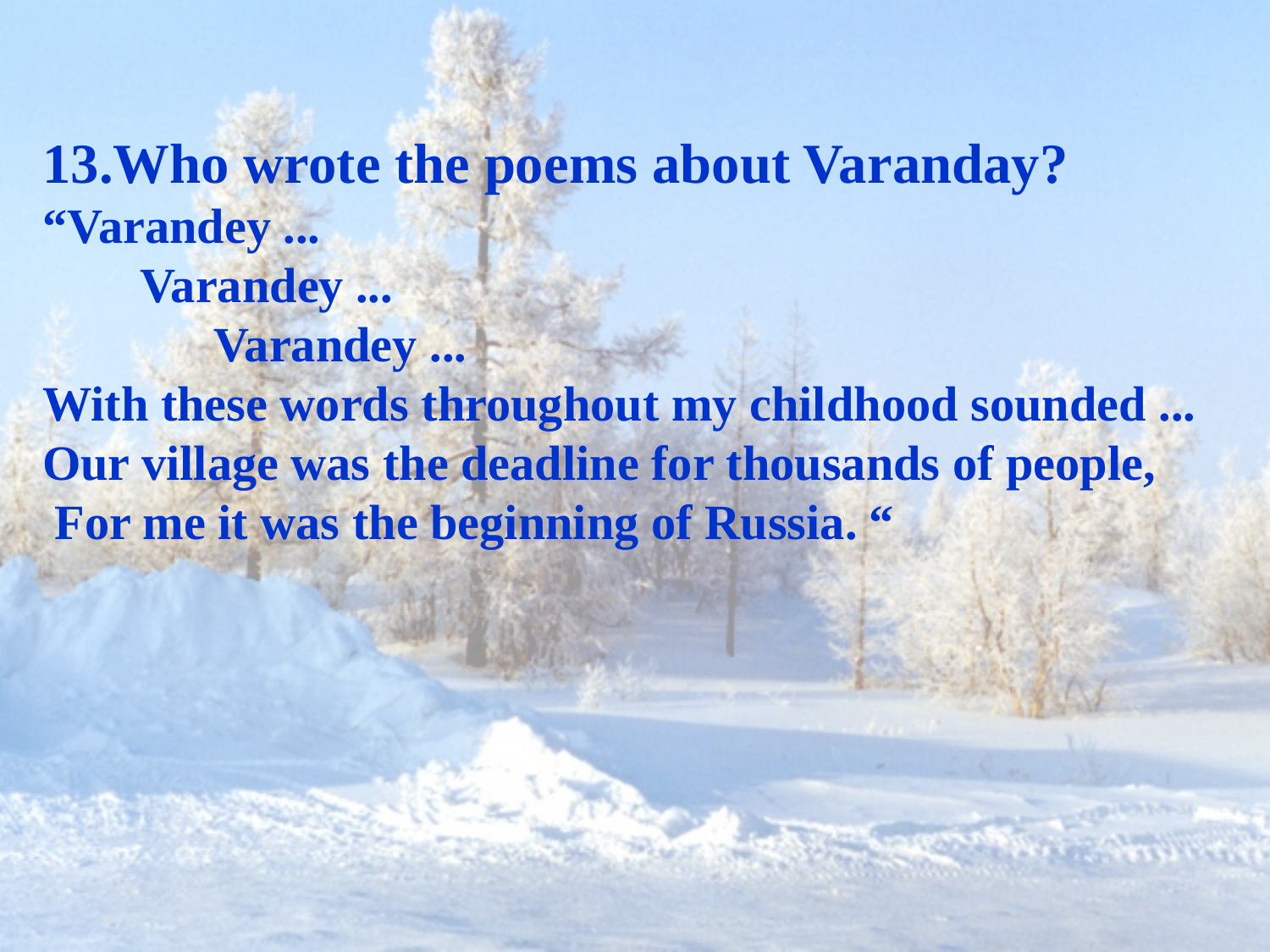

# 13.Who wrote the poems about Varanday? “Varandey ... Varandey ... Varandey ... With these words throughout my childhood sounded ... Our village was the deadline for thousands of people, For me it was the beginning of Russia. “